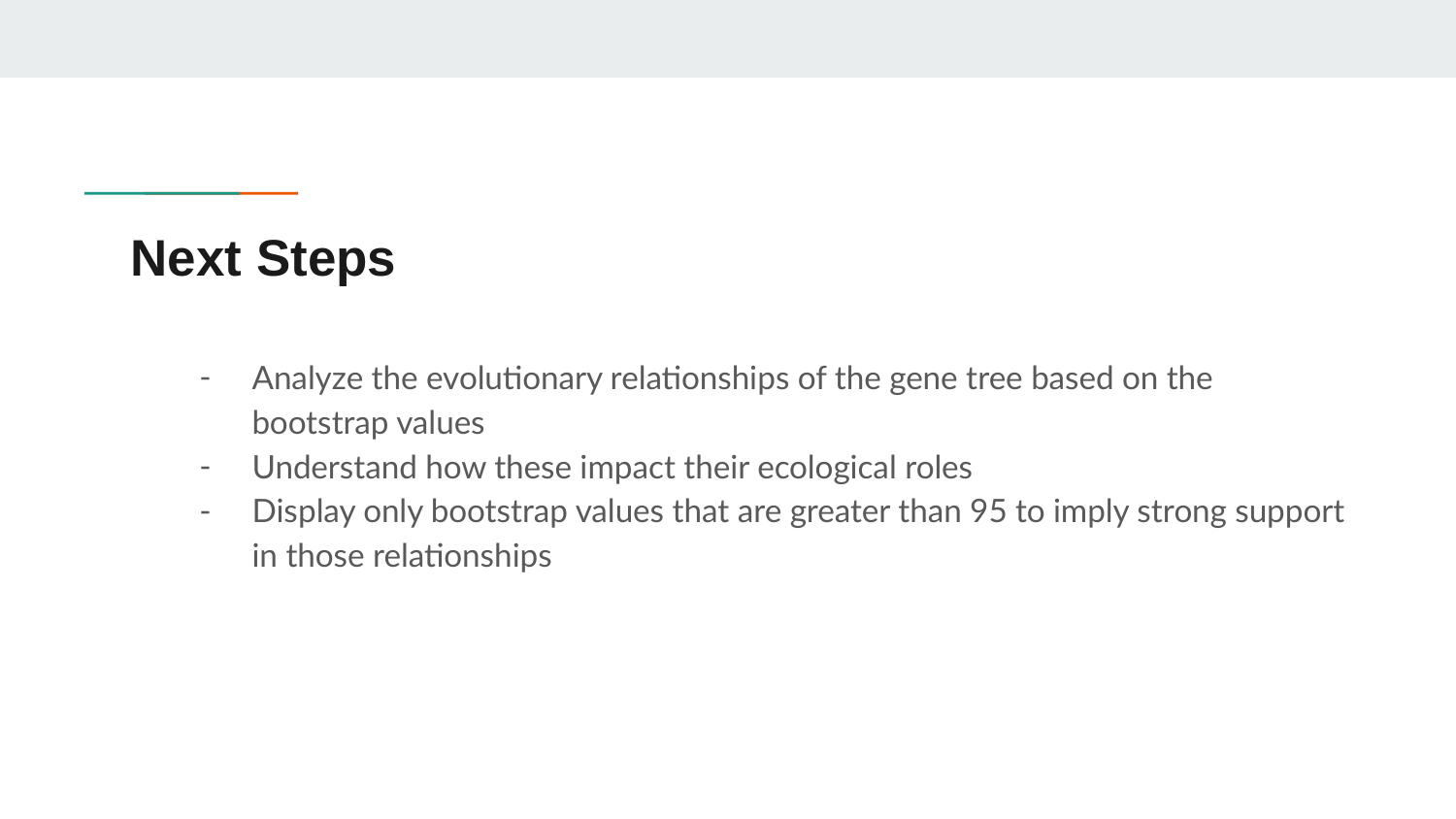

# Next Steps
Analyze the evolutionary relationships of the gene tree based on the bootstrap values
Understand how these impact their ecological roles
Display only bootstrap values that are greater than 95 to imply strong support in those relationships